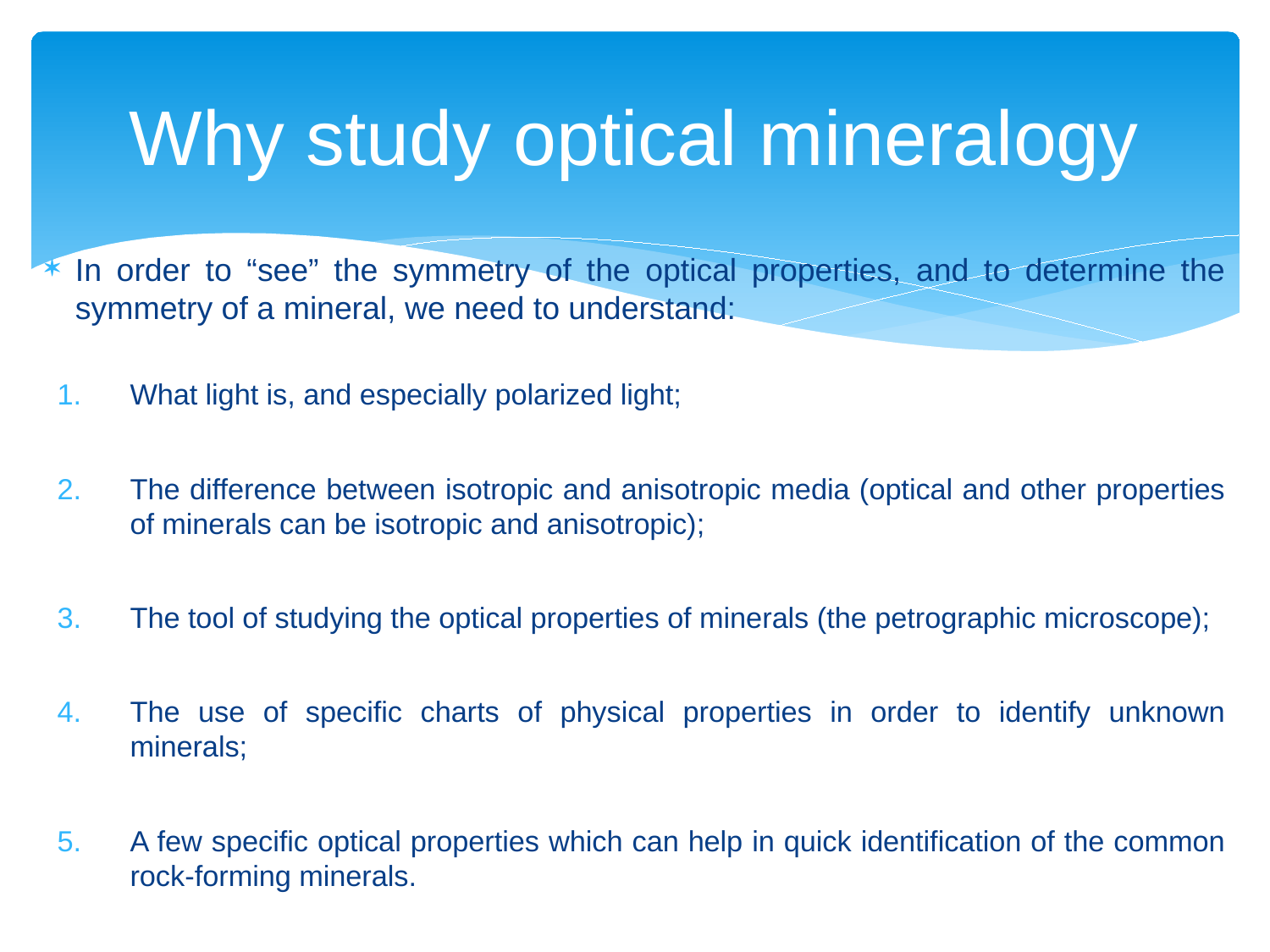

# Why study optical mineralogy
In order to “see” the symmetry of the optical properties, and to determine the symmetry of a mineral, we need to understand:

What light is, and especially polarized light;

The difference between isotropic and anisotropic media (optical and other properties of minerals can be isotropic and anisotropic);

The tool of studying the optical properties of minerals (the petrographic microscope);

The use of specific charts of physical properties in order to identify unknown minerals;

A few specific optical properties which can help in quick identification of the common rock-forming minerals.